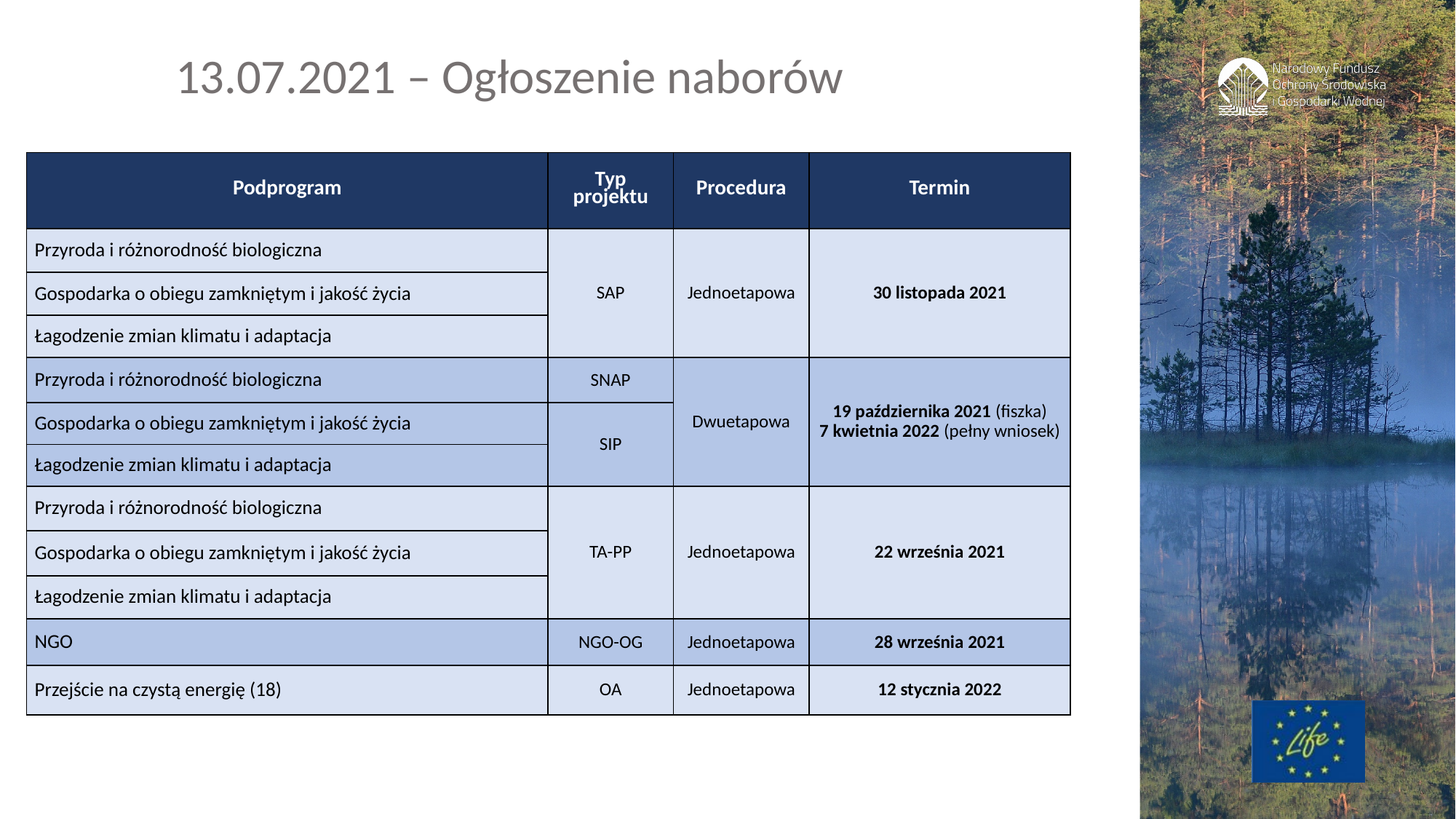

13.07.2021 – Ogłoszenie naborów
| Podprogram | Typ projektu | Procedura | Termin |
| --- | --- | --- | --- |
| Przyroda i różnorodność biologiczna | SAP | Jednoetapowa | 30 listopada 2021 |
| Gospodarka o obiegu zamkniętym i jakość życia |  |  |  |
| Łagodzenie zmian klimatu i adaptacja |  |  |  |
| Przyroda i różnorodność biologiczna | SNAP | Dwuetapowa | 19 października 2021 (fiszka) 7 kwietnia 2022 (pełny wniosek) |
| Gospodarka o obiegu zamkniętym i jakość życia | SIP |  |  |
| Łagodzenie zmian klimatu i adaptacja |  |  |  |
| Przyroda i różnorodność biologiczna | TA-PP | Jednoetapowa | 22 września 2021 |
| Gospodarka o obiegu zamkniętym i jakość życia |  |  |  |
| Łagodzenie zmian klimatu i adaptacja |  |  |  |
| NGO | NGO-OG | Jednoetapowa | 28 września 2021 |
| Przejście na czystą energię (18) | OA | Jednoetapowa | 12 stycznia 2022 |